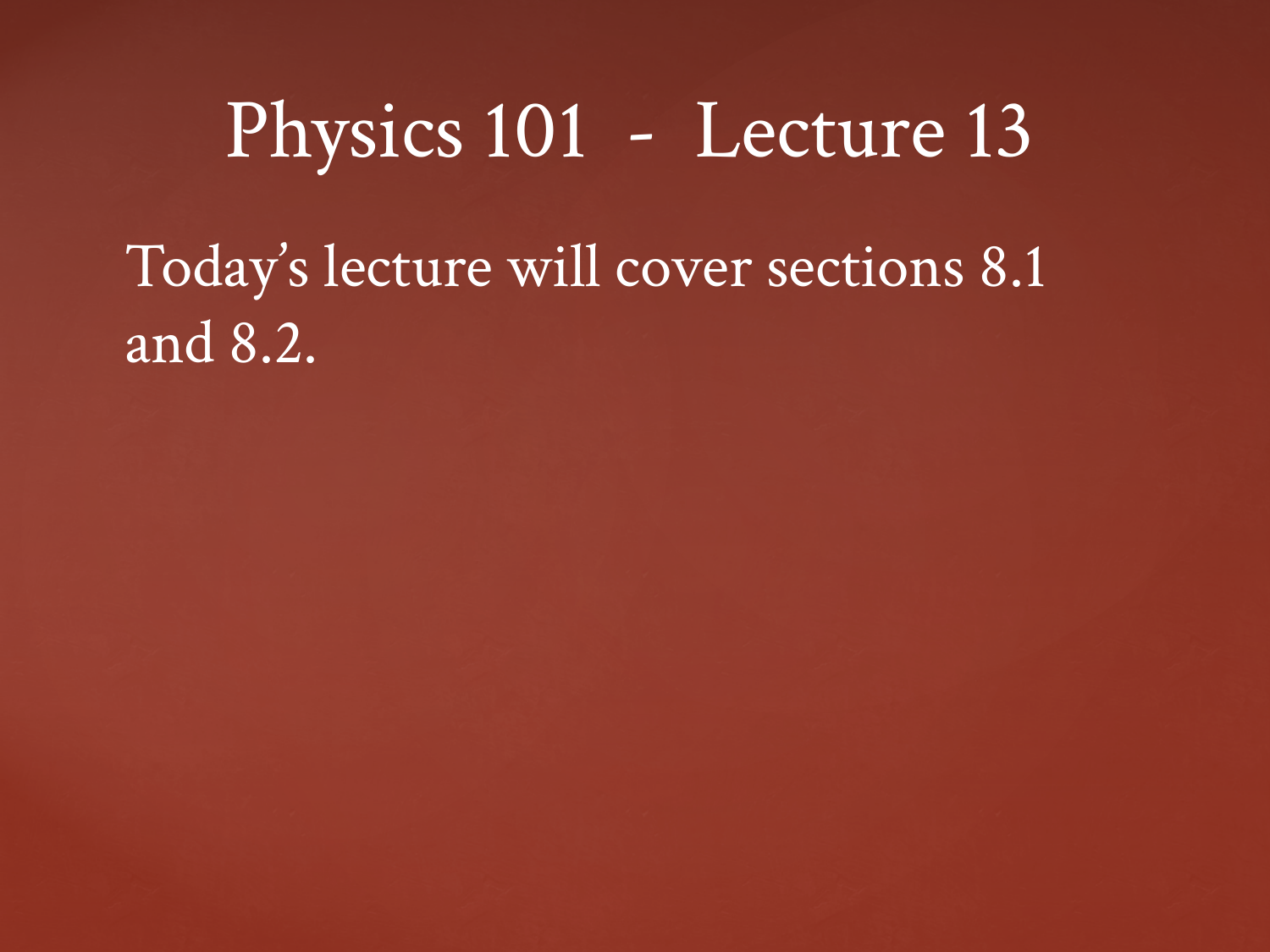

# Physics 101  -  Lecture 13
Today’s lecture will cover sections 8.1 and 8.2.